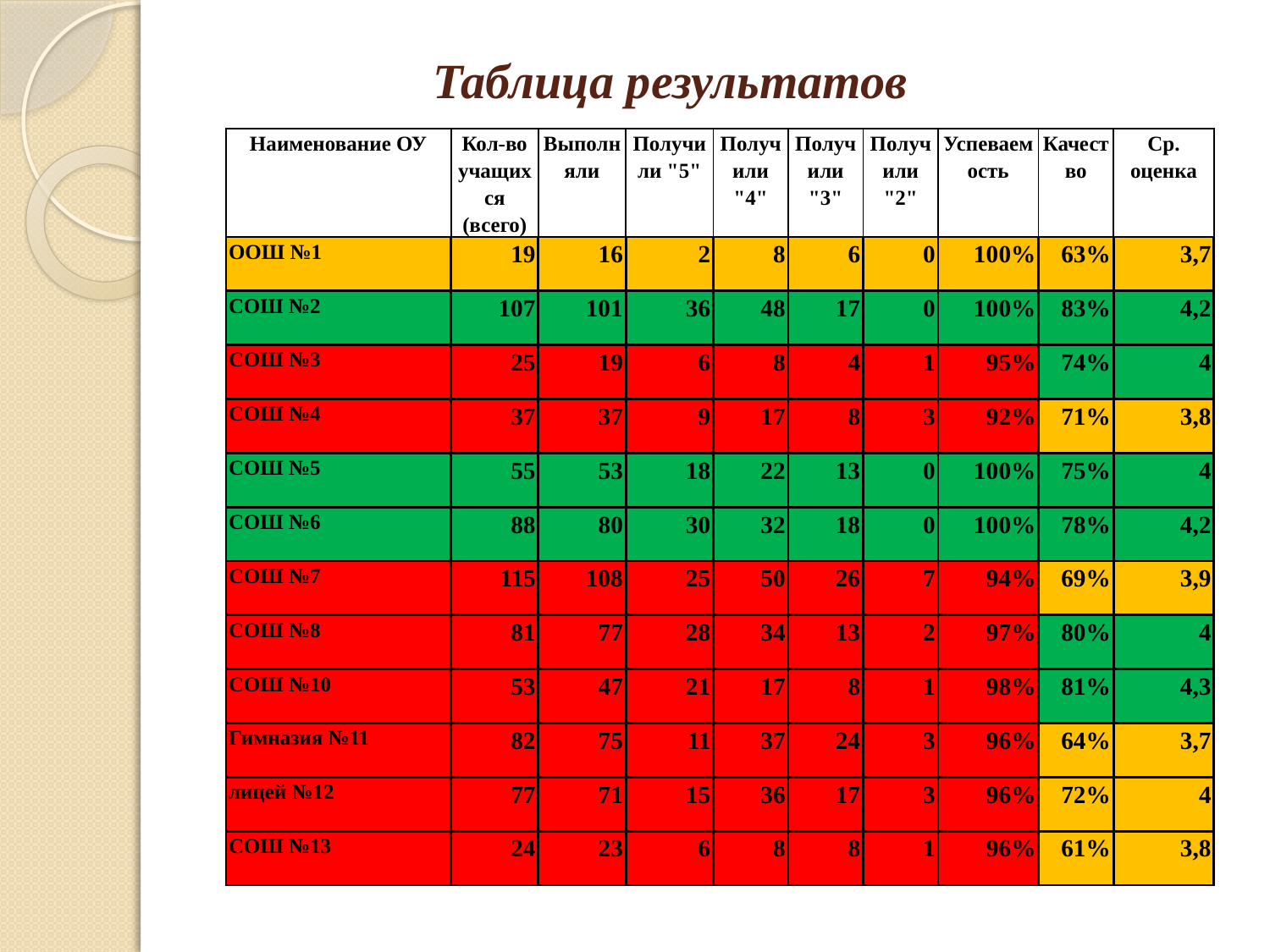

# Таблица результатов
| Наименование ОУ | Кол-во учащихся (всего) | Выполняли | Получили "5" | Получили "4" | Получили "3" | Получили "2" | Успеваемость | Качество | Ср. оценка |
| --- | --- | --- | --- | --- | --- | --- | --- | --- | --- |
| ООШ №1 | 19 | 16 | 2 | 8 | 6 | 0 | 100% | 63% | 3,7 |
| СОШ №2 | 107 | 101 | 36 | 48 | 17 | 0 | 100% | 83% | 4,2 |
| СОШ №3 | 25 | 19 | 6 | 8 | 4 | 1 | 95% | 74% | 4 |
| СОШ №4 | 37 | 37 | 9 | 17 | 8 | 3 | 92% | 71% | 3,8 |
| СОШ №5 | 55 | 53 | 18 | 22 | 13 | 0 | 100% | 75% | 4 |
| СОШ №6 | 88 | 80 | 30 | 32 | 18 | 0 | 100% | 78% | 4,2 |
| СОШ №7 | 115 | 108 | 25 | 50 | 26 | 7 | 94% | 69% | 3,9 |
| СОШ №8 | 81 | 77 | 28 | 34 | 13 | 2 | 97% | 80% | 4 |
| СОШ №10 | 53 | 47 | 21 | 17 | 8 | 1 | 98% | 81% | 4,3 |
| Гимназия №11 | 82 | 75 | 11 | 37 | 24 | 3 | 96% | 64% | 3,7 |
| лицей №12 | 77 | 71 | 15 | 36 | 17 | 3 | 96% | 72% | 4 |
| СОШ №13 | 24 | 23 | 6 | 8 | 8 | 1 | 96% | 61% | 3,8 |